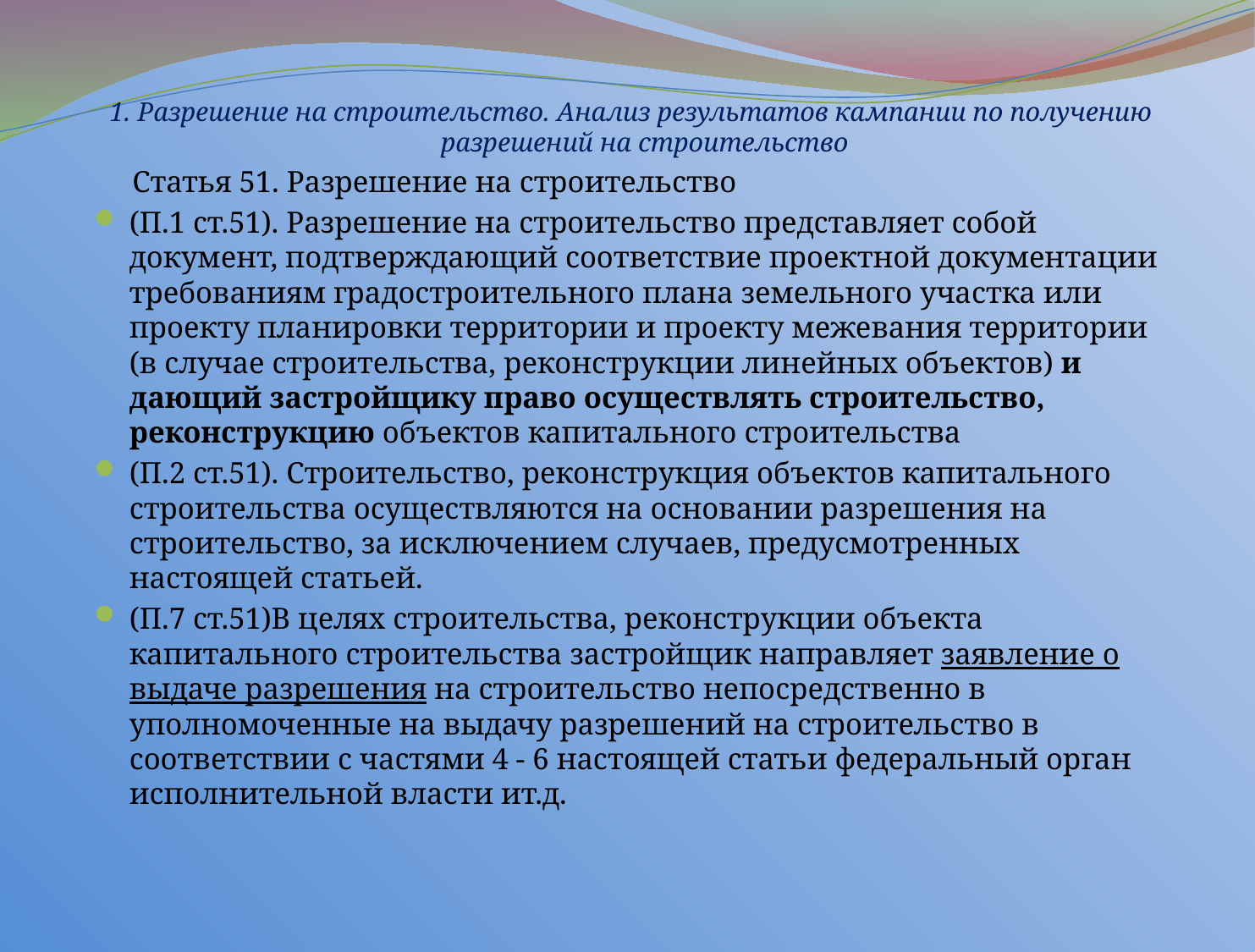

1. Разрешение на строительство. Анализ результатов кампании по получению разрешений на строительство
     Статья 51. Разрешение на строительство
(П.1 ст.51). Разрешение на строительство представляет собой документ, подтверждающий соответствие проектной документации требованиям градостроительного плана земельного участка или проекту планировки территории и проекту межевания территории (в случае строительства, реконструкции линейных объектов) и дающий застройщику право осуществлять строительство, реконструкцию объектов капитального строительства
(П.2 ст.51). Строительство, реконструкция объектов капитального строительства осуществляются на основании разрешения на строительство, за исключением случаев, предусмотренных настоящей статьей.
(П.7 ст.51)В целях строительства, реконструкции объекта капитального строительства застройщик направляет заявление о выдаче разрешения на строительство непосредственно в уполномоченные на выдачу разрешений на строительство в соответствии с частями 4 - 6 настоящей статьи федеральный орган исполнительной власти ит.д.